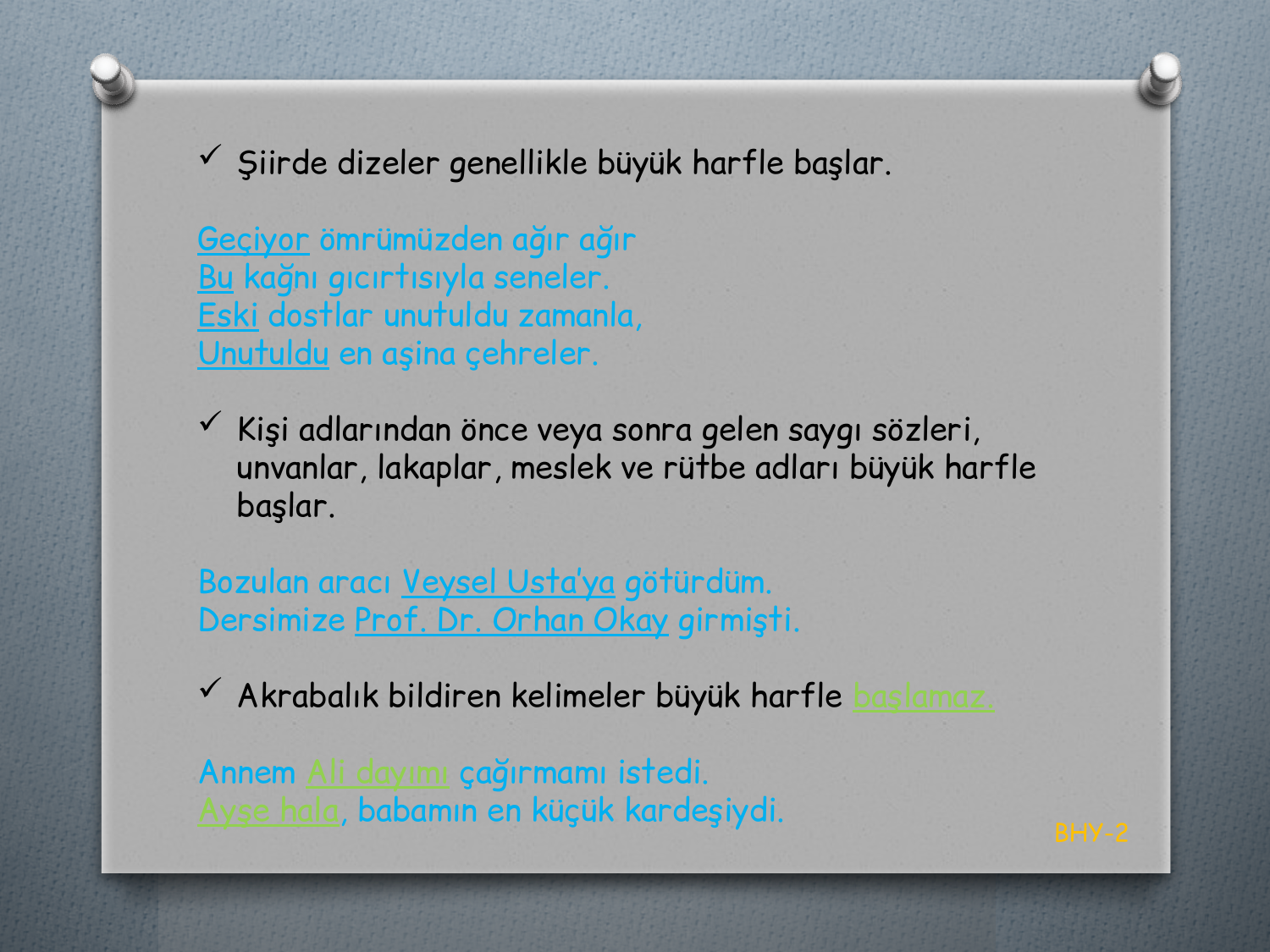

Şiirde dizeler genellikle büyük harfle başlar.

Geçiyor ömrümüzden ağır ağır
Bu kağnı gıcırtısıyla seneler.
Eski dostlar unutuldu zamanla,
Unutuldu en aşina çehreler.

Kişi adlarından önce veya sonra gelen saygı sözleri, unvanlar, lakaplar, meslek ve rütbe adları büyük harfle başlar.

Bozulan aracı Veysel Usta’ya götürdüm.
Dersimize Prof. Dr. Orhan Okay girmişti.

Akrabalık bildiren kelimeler büyük harfle başlamaz.

Annem Ali dayımı çağırmamı istedi.
Ayşe hala, babamın en küçük kardeşiydi.

BHY-2